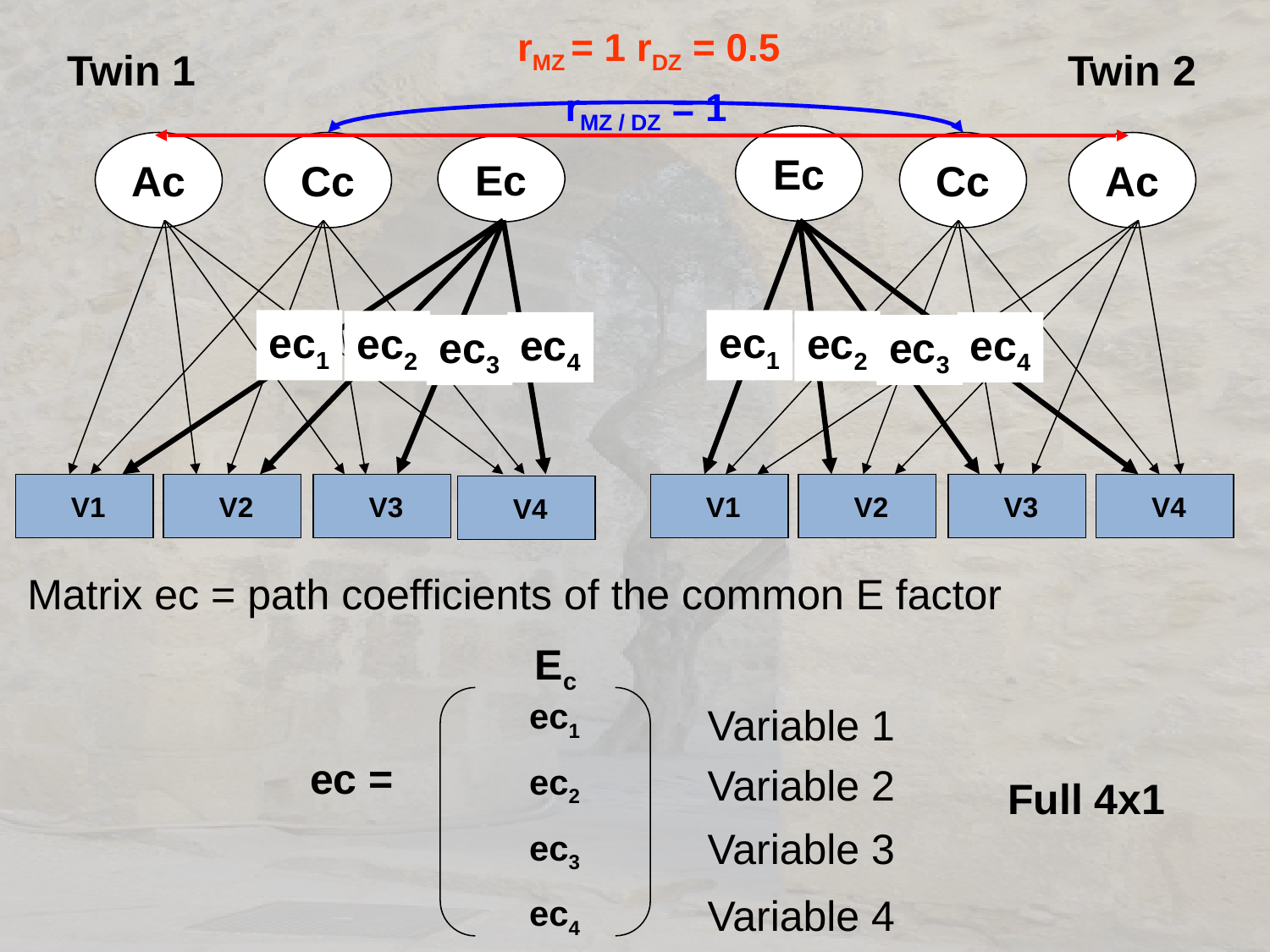

rMZ = 1 rDZ = 0.5
Twin 1
Twin 2
rMZ / DZ = 1
Ec
Ac
Cc
Cc
Ac
Ec

ec1
ec2
ec4
ec3
ec1
ec2
ec4
ec3
 V2
 V3
 V2
 V3
 V4
 V1
 V1
 V4
Matrix ec = path coefficients of the common E factor
Ec

ec1
ec2
ec3
ec4
Variable 1
ec =
Variable 2
Full 4x1
Variable 3
Variable 4